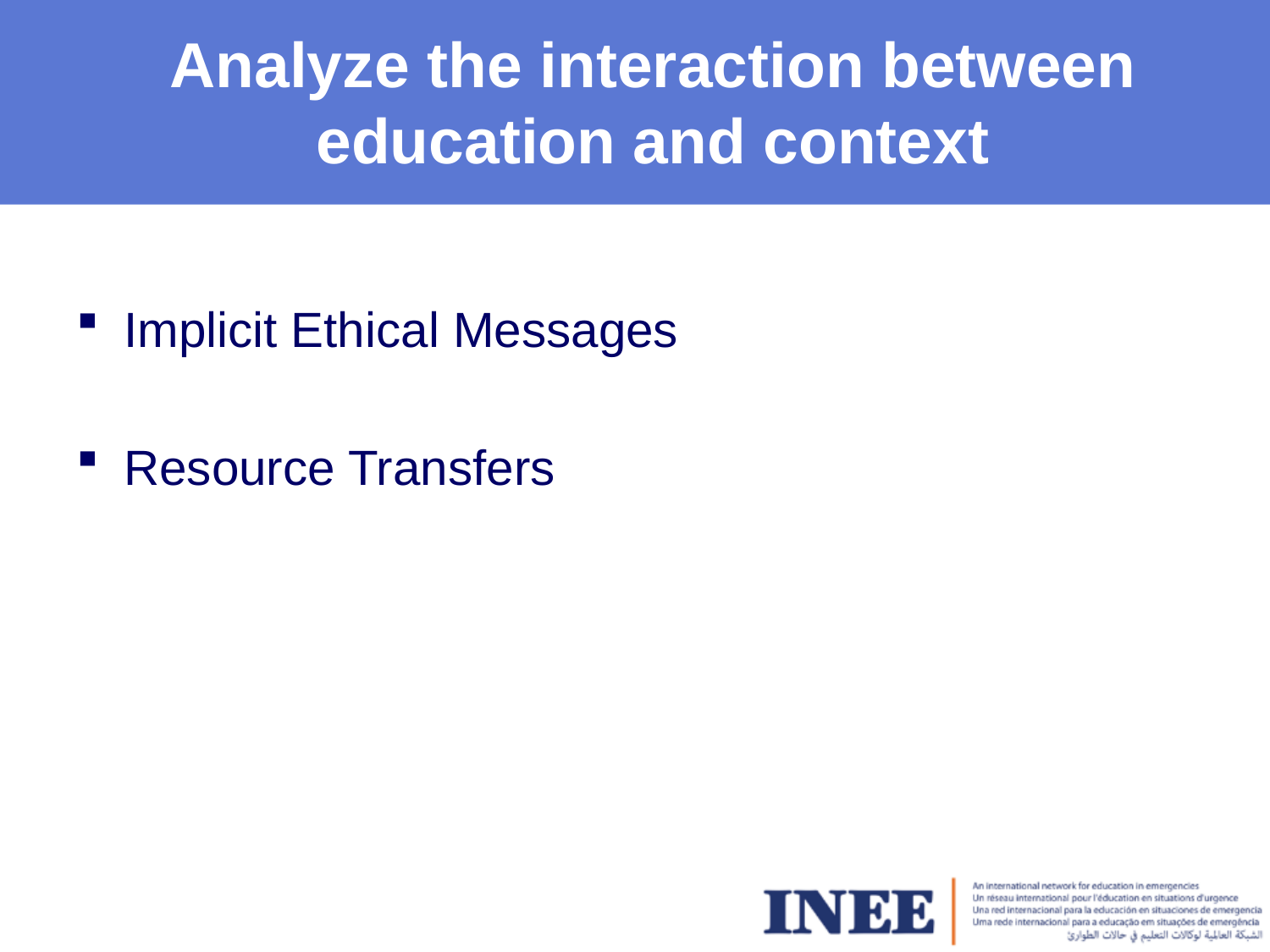

# Analyze the interaction between education and context

Implicit Ethical Messages

Resource Transfers